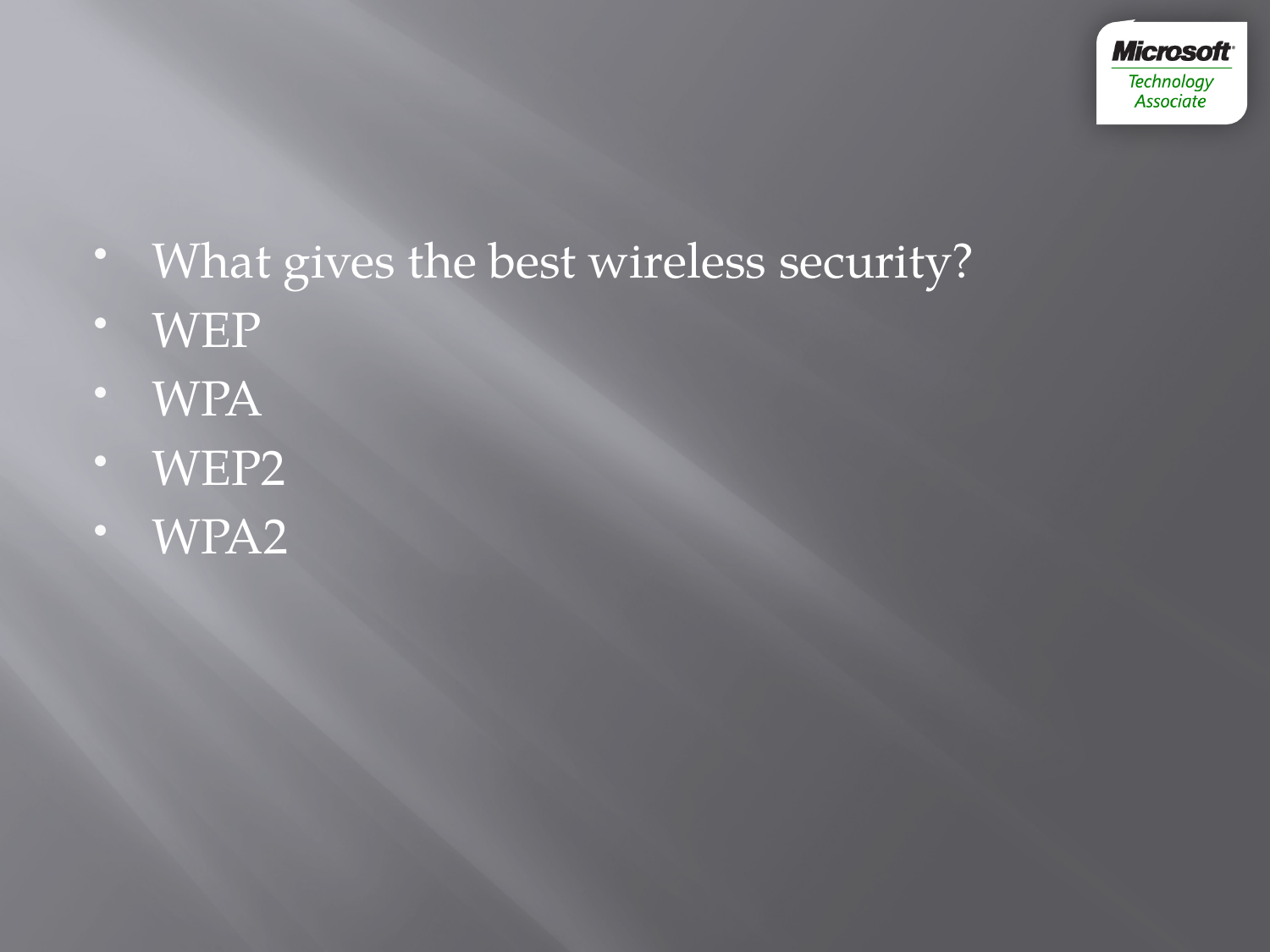

#
What gives the best wireless security?
WEP
WPA
WEP2
WPA2